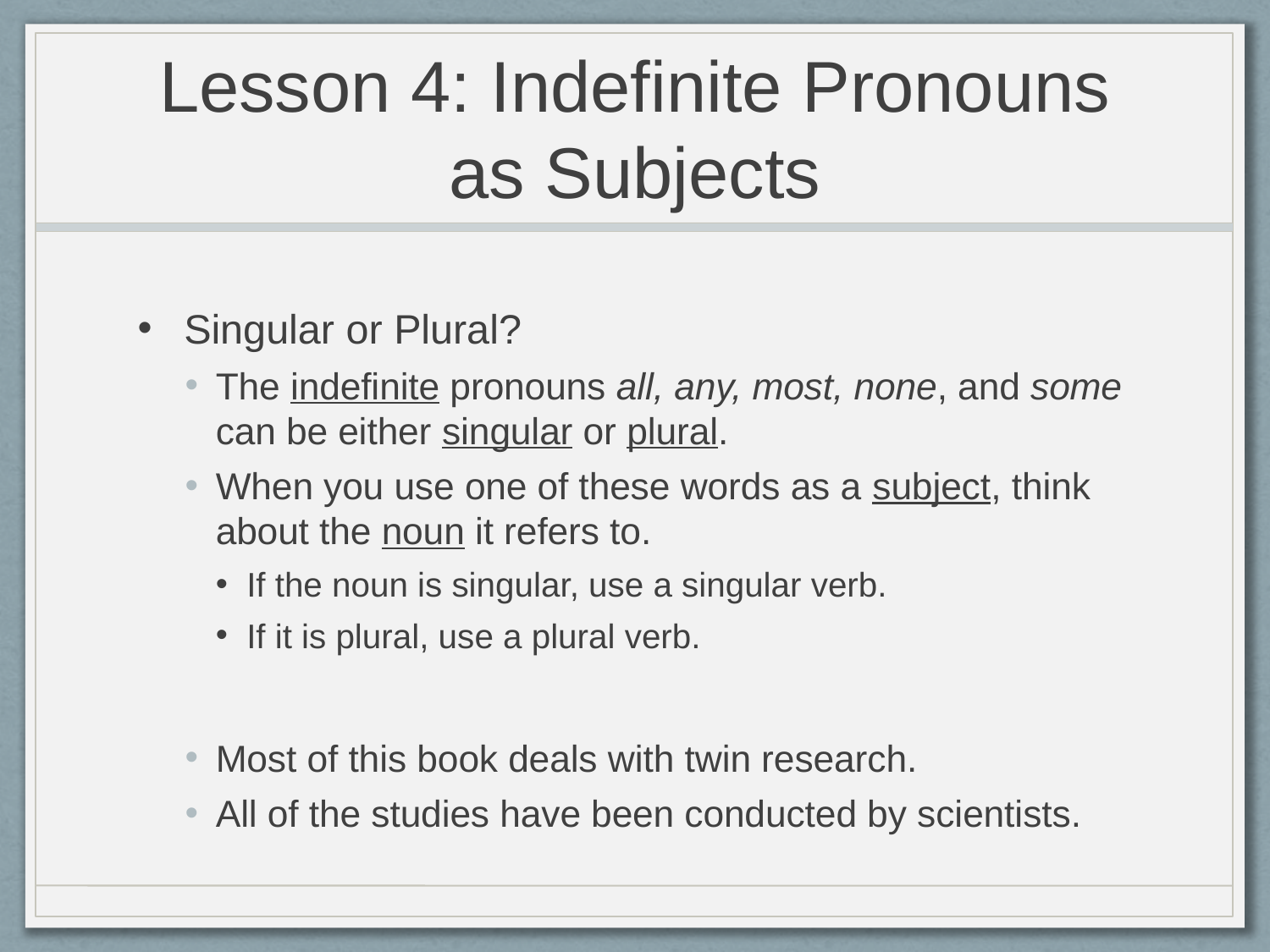

# Lesson 4: Indefinite Pronouns as Subjects
Singular or Plural?
The indefinite pronouns all, any, most, none, and some can be either singular or plural.
When you use one of these words as a subject, think about the noun it refers to.
If the noun is singular, use a singular verb.
If it is plural, use a plural verb.

Most of this book deals with twin research.
All of the studies have been conducted by scientists.